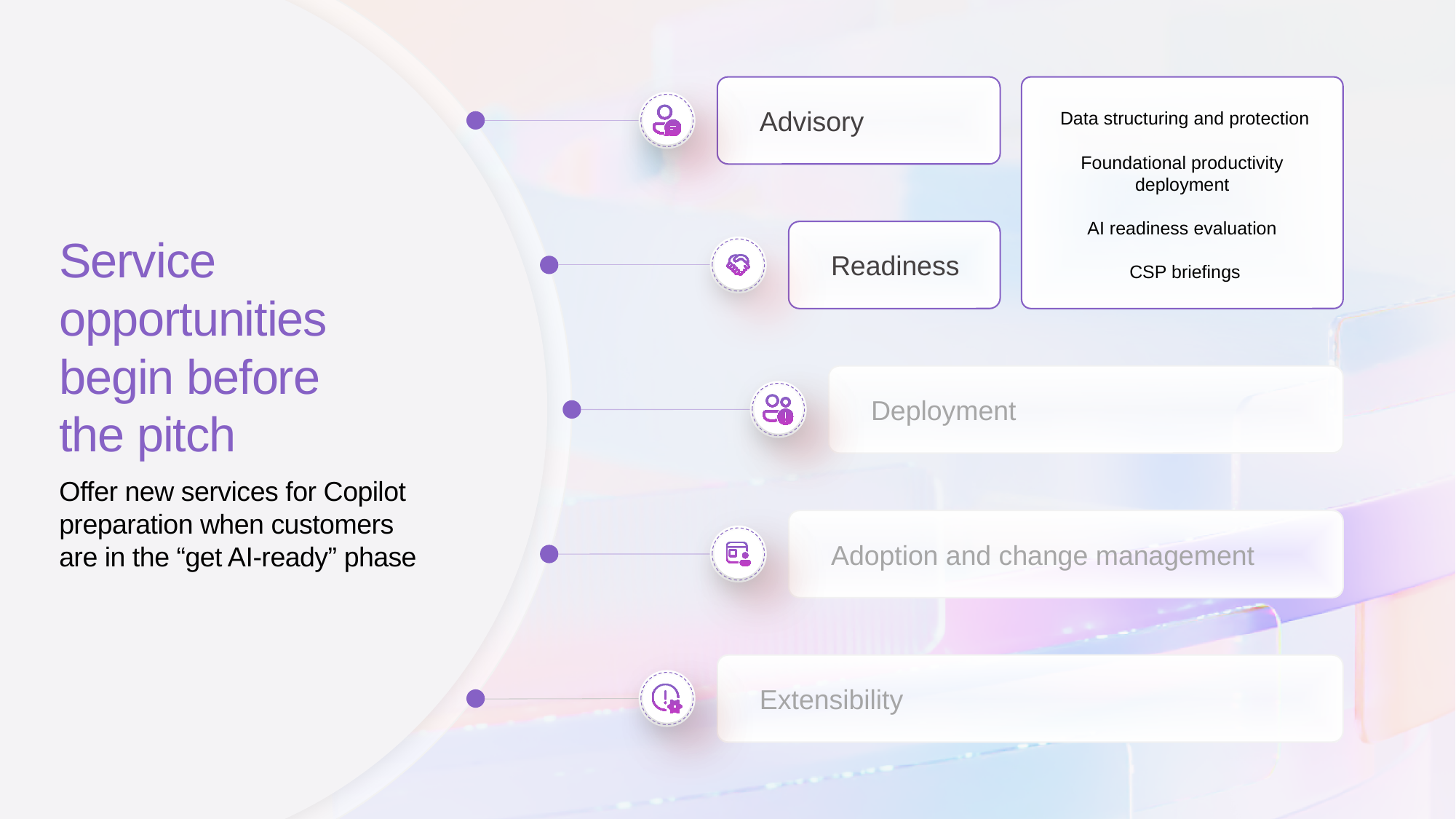

Data structuring and protection
Advisory

Foundational productivity deployment
AI readiness evaluation

Service opportunities begin before
the pitch
Offer new services for Copilot preparation when customers are in the “get AI-ready” phase

Readiness
CSP briefings

Deployment

Adoption and change management

Extensibility